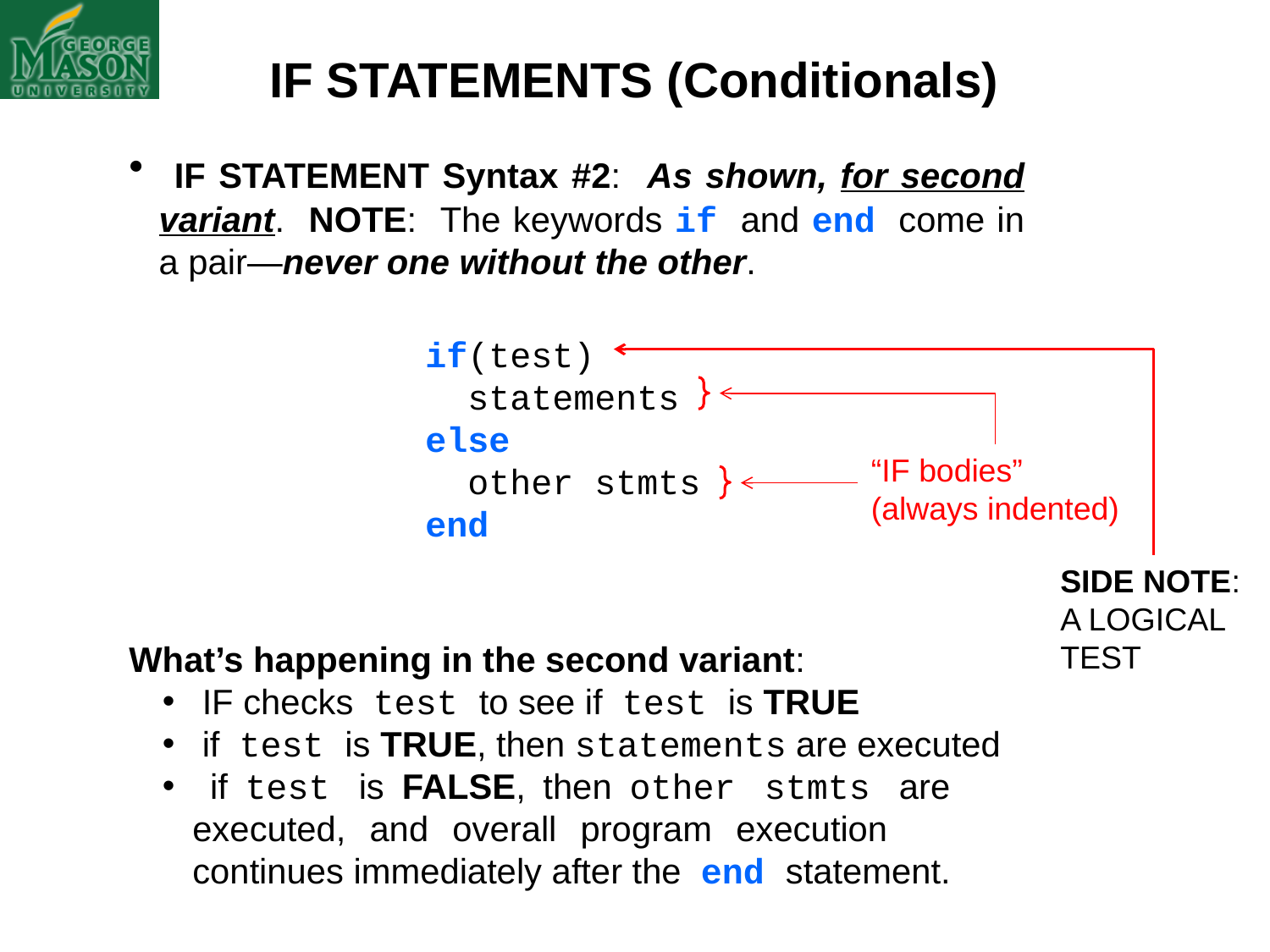

IF STATEMENTS (Conditionals)
 IF STATEMENT Syntax #2:  As shown, for second variant.  NOTE:  The keywords if and end come in a pair—never one without the other.

		  if(test)
	          statements
		  else
		    other stmts
		  end

What’s happening in the second variant:
 IF checks  test to see if  test is TRUE
 if  test is TRUE, then statements are executed
 if test is FALSE, then other stmts are 	executed, and overall program execution 	continues immediately after the  end statement.

“IF bodies”
(always indented)

SIDE NOTE:
A LOGICAL TEST